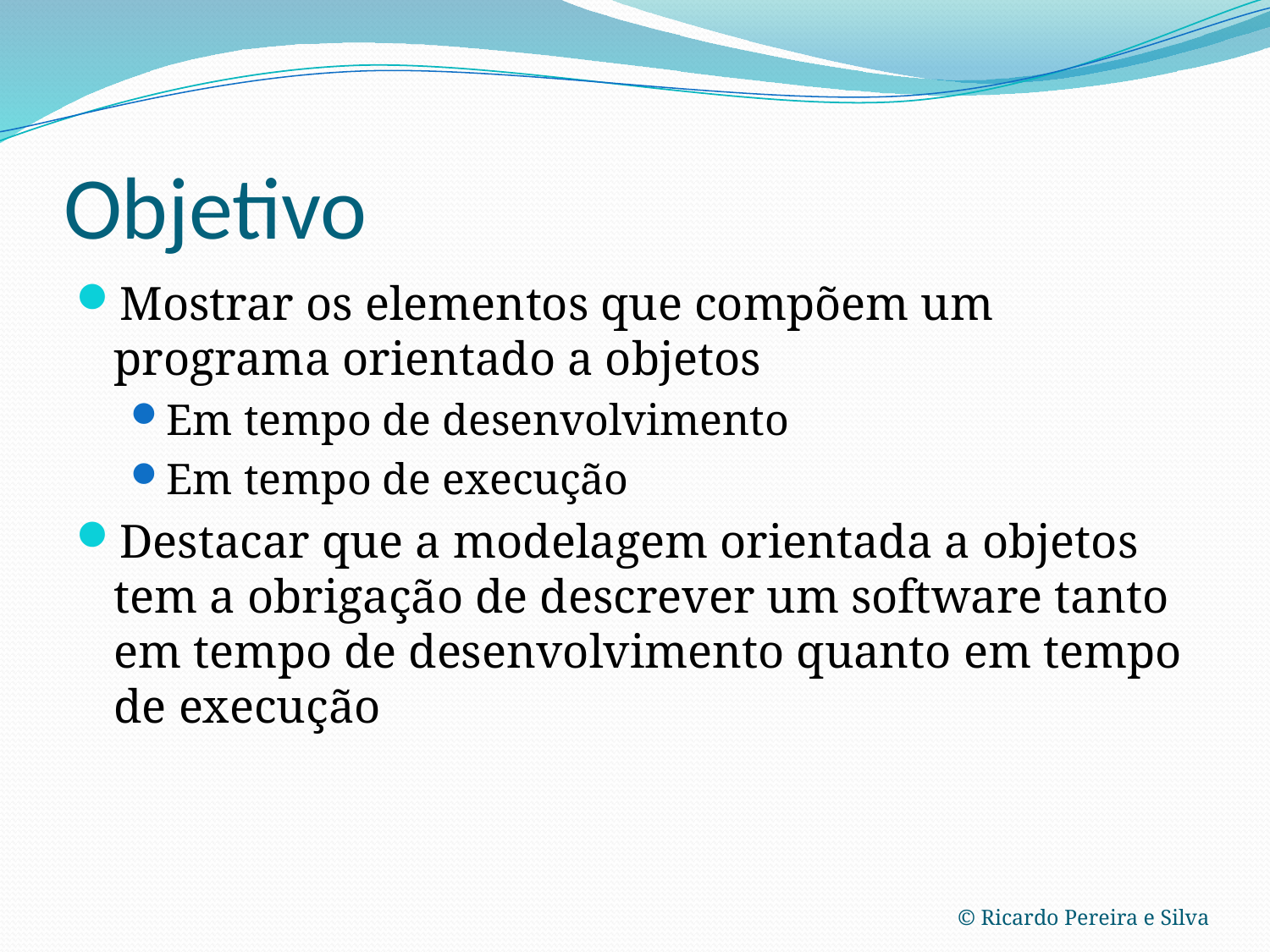

# Objetivo
Mostrar os elementos que compõem um programa orientado a objetos
Em tempo de desenvolvimento
Em tempo de execução
Destacar que a modelagem orientada a objetos tem a obrigação de descrever um software tanto em tempo de desenvolvimento quanto em tempo de execução

© Ricardo Pereira e Silva